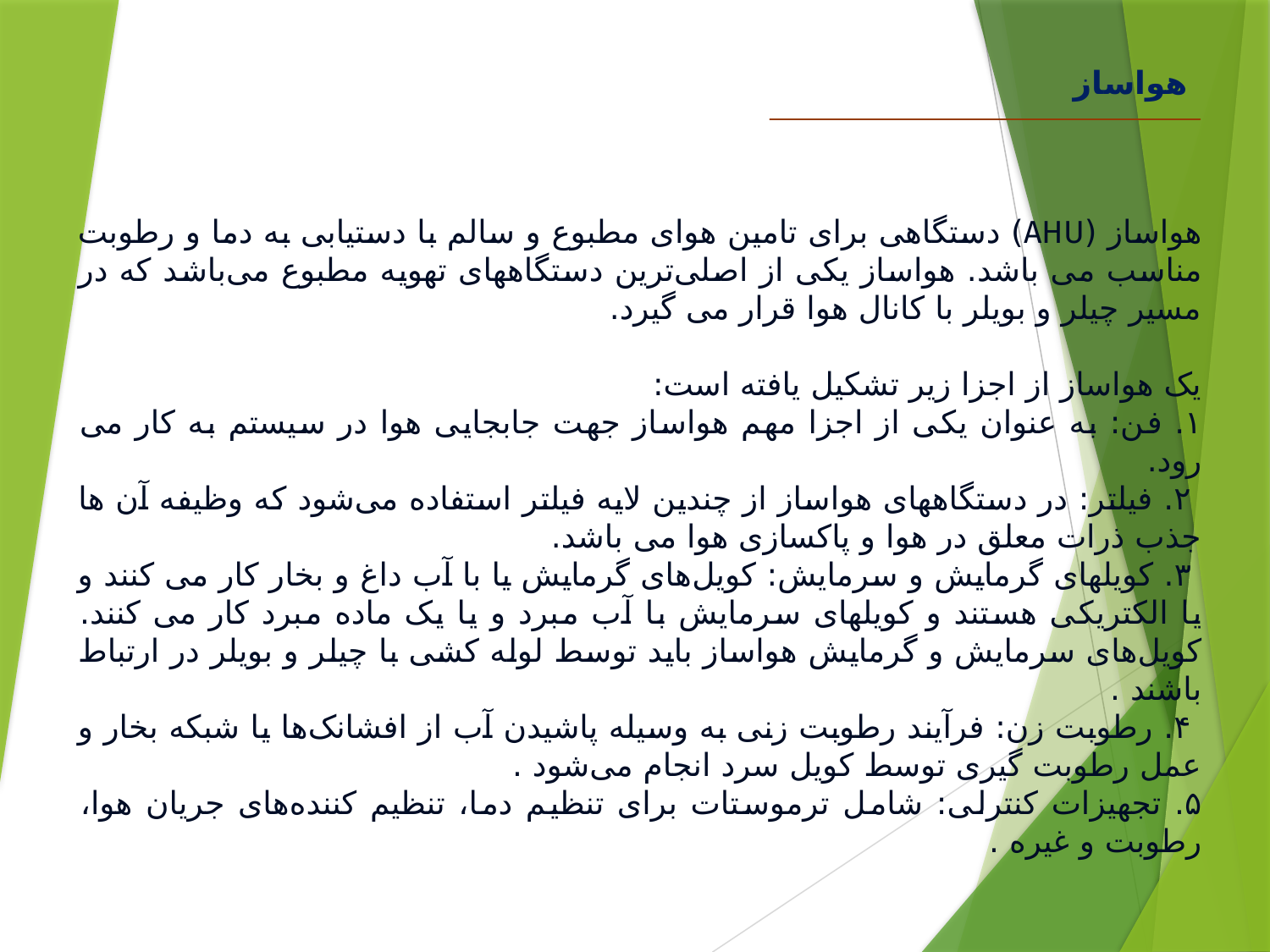

هواساز
هواساز (AHU) دستگاهی برای تامین هوای مطبوع و سالم با دستیابی به دما و رطوبت مناسب می باشد. هواساز یکی از اصلی‌ترین دستگاههای تهویه مطبوع می‌باشد که در مسیر چیلر و بویلر با کانال هوا قرار می گیرد.

یک هواساز از اجزا زیر تشکیل یافته است:
۱. فن: به عنوان یکی از اجزا مهم هواساز جهت جابجایی هوا در سیستم به کار می رود.
 ۲. فیلتر: در دستگاههای هواساز از چندین لایه فیلتر استفاده می‌شود که وظیفه آن ها جذب ذرات معلق در هوا و پاکسازی هوا می باشد.
 ۳. کویلهای گرمایش و سرمایش: کویل‌های گرمایش یا با آب داغ و بخار کار می کنند و یا الکتریکی هستند و کویلهای سرمایش با آب مبرد و یا یک ماده مبرد کار می کنند. کویل‌های سرمایش و گرمایش هواساز باید توسط لوله کشی با چیلر و بویلر در ارتباط باشند .
 ۴. رطوبت زن: فرآیند رطوبت زنی به وسیله پاشیدن آب از افشانک‌ها یا شبکه بخار و عمل رطوبت گیری توسط کویل سرد انجام می‌شود .
۵. تجهیزات کنترلی: شامل ترموستات برای تنظیم دما، تنظیم کننده‌های جریان هوا، رطوبت و غیره .